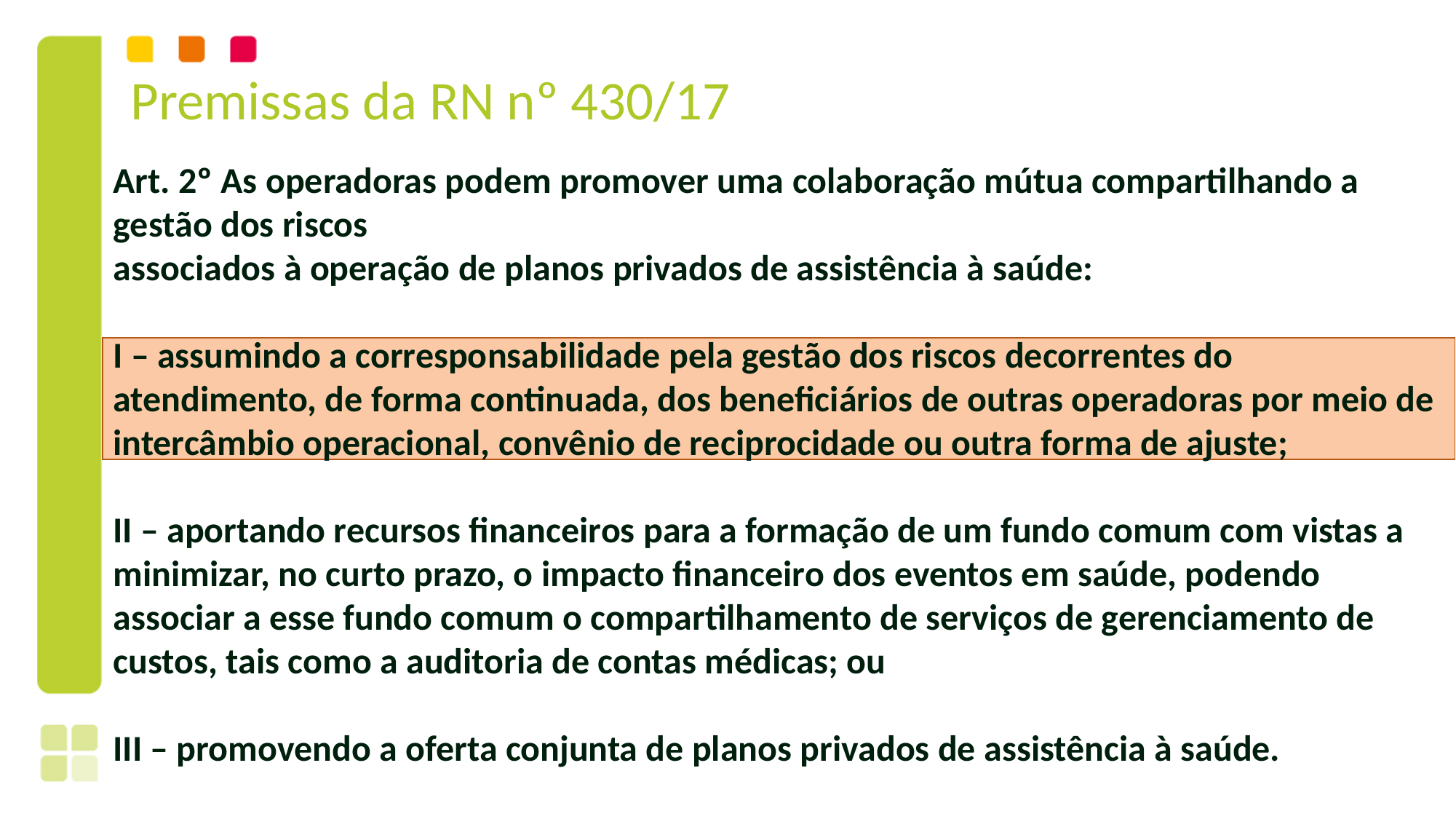

# Premissas da RN nº 430/17
Art. 2º As operadoras podem promover uma colaboração mútua compartilhando a gestão dos riscos
associados à operação de planos privados de assistência à saúde:

I – assumindo a corresponsabilidade pela gestão dos riscos decorrentes do atendimento, de forma continuada, dos beneficiários de outras operadoras por meio de intercâmbio operacional, convênio de reciprocidade ou outra forma de ajuste;

II – aportando recursos financeiros para a formação de um fundo comum com vistas a minimizar, no curto prazo, o impacto financeiro dos eventos em saúde, podendo associar a esse fundo comum o compartilhamento de serviços de gerenciamento de custos, tais como a auditoria de contas médicas; ou

III – promovendo a oferta conjunta de planos privados de assistência à saúde.